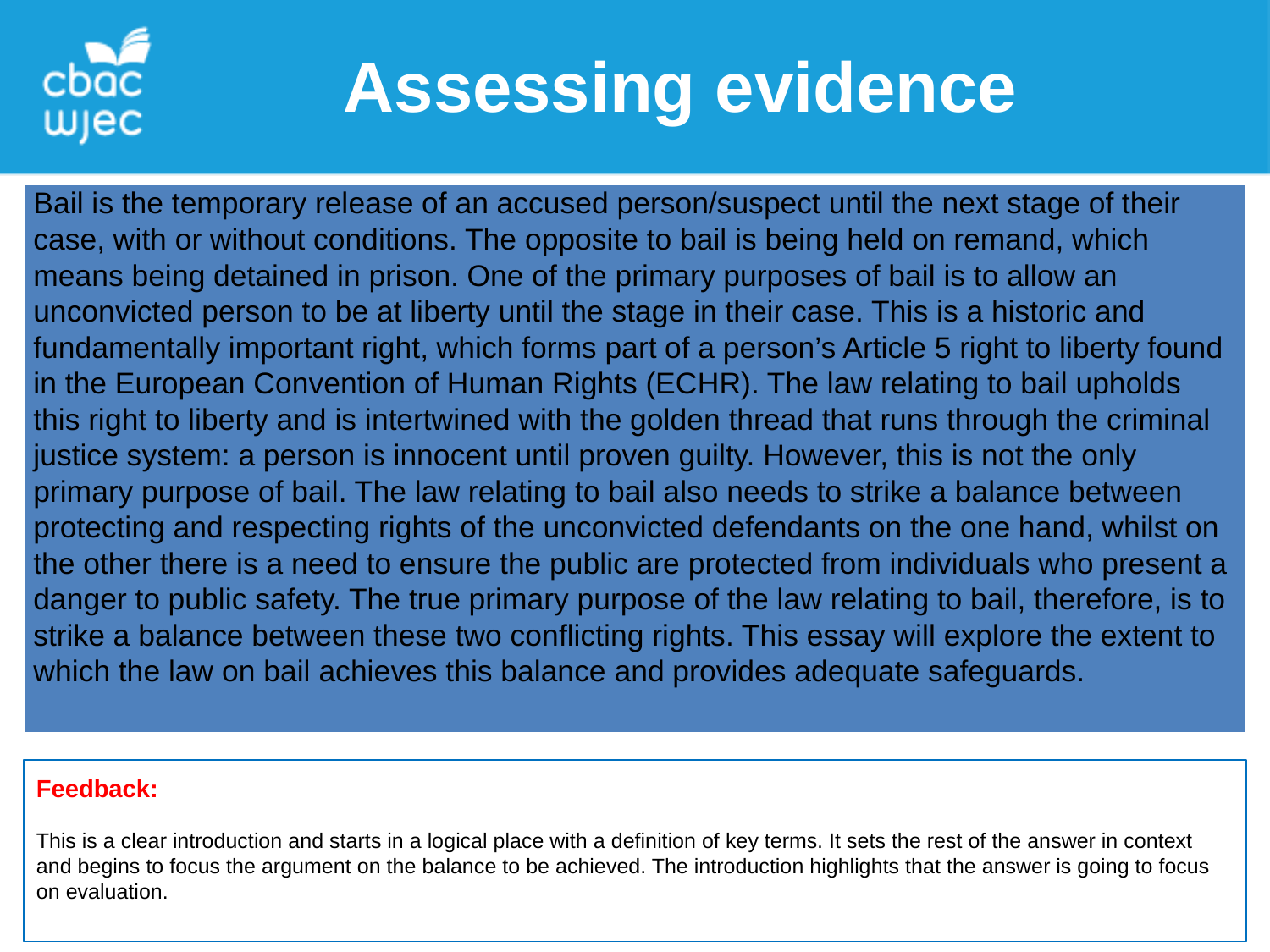

Assessing evidence
| Bail is the temporary release of an accused person/suspect until the next stage of their case, with or without conditions. The opposite to bail is being held on remand, which means being detained in prison. One of the primary purposes of bail is to allow an unconvicted person to be at liberty until the stage in their case. This is a historic and fundamentally important right, which forms part of a person’s Article 5 right to liberty found in the European Convention of Human Rights (ECHR). The law relating to bail upholds this right to liberty and is intertwined with the golden thread that runs through the criminal justice system: a person is innocent until proven guilty. However, this is not the only primary purpose of bail. The law relating to bail also needs to strike a balance between protecting and respecting rights of the unconvicted defendants on the one hand, whilst on the other there is a need to ensure the public are protected from individuals who present a danger to public safety. The true primary purpose of the law relating to bail, therefore, is to strike a balance between these two conflicting rights. This essay will explore the extent to which the law on bail achieves this balance and provides adequate safeguards. |
| --- |
Feedback:

This is a clear introduction and starts in a logical place with a definition of key terms. It sets the rest of the answer in context and begins to focus the argument on the balance to be achieved. The introduction highlights that the answer is going to focus on evaluation.